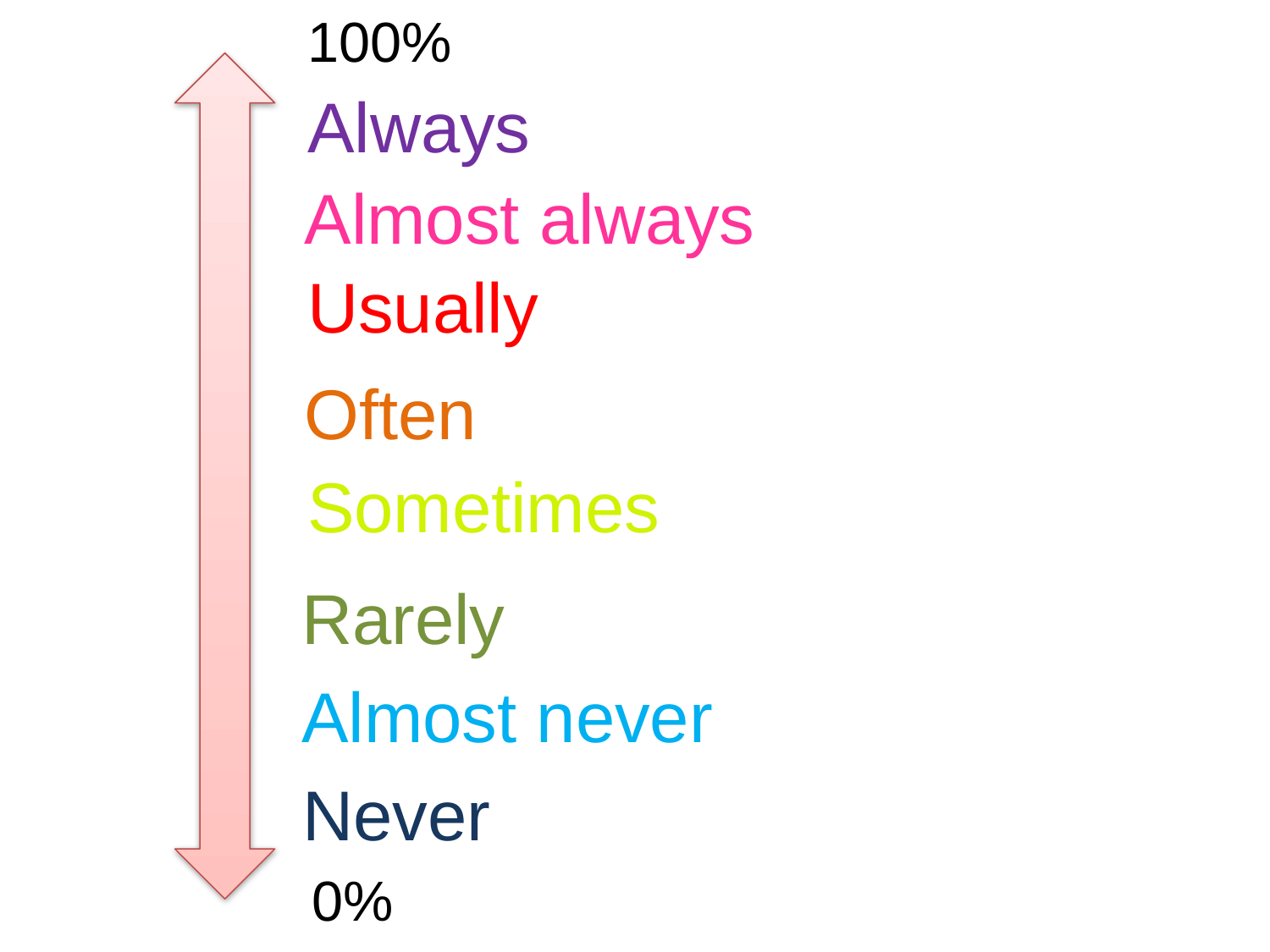

100%

Always
Almost always
Usually
Often
Sometimes
Rarely
Almost never
Never
0%